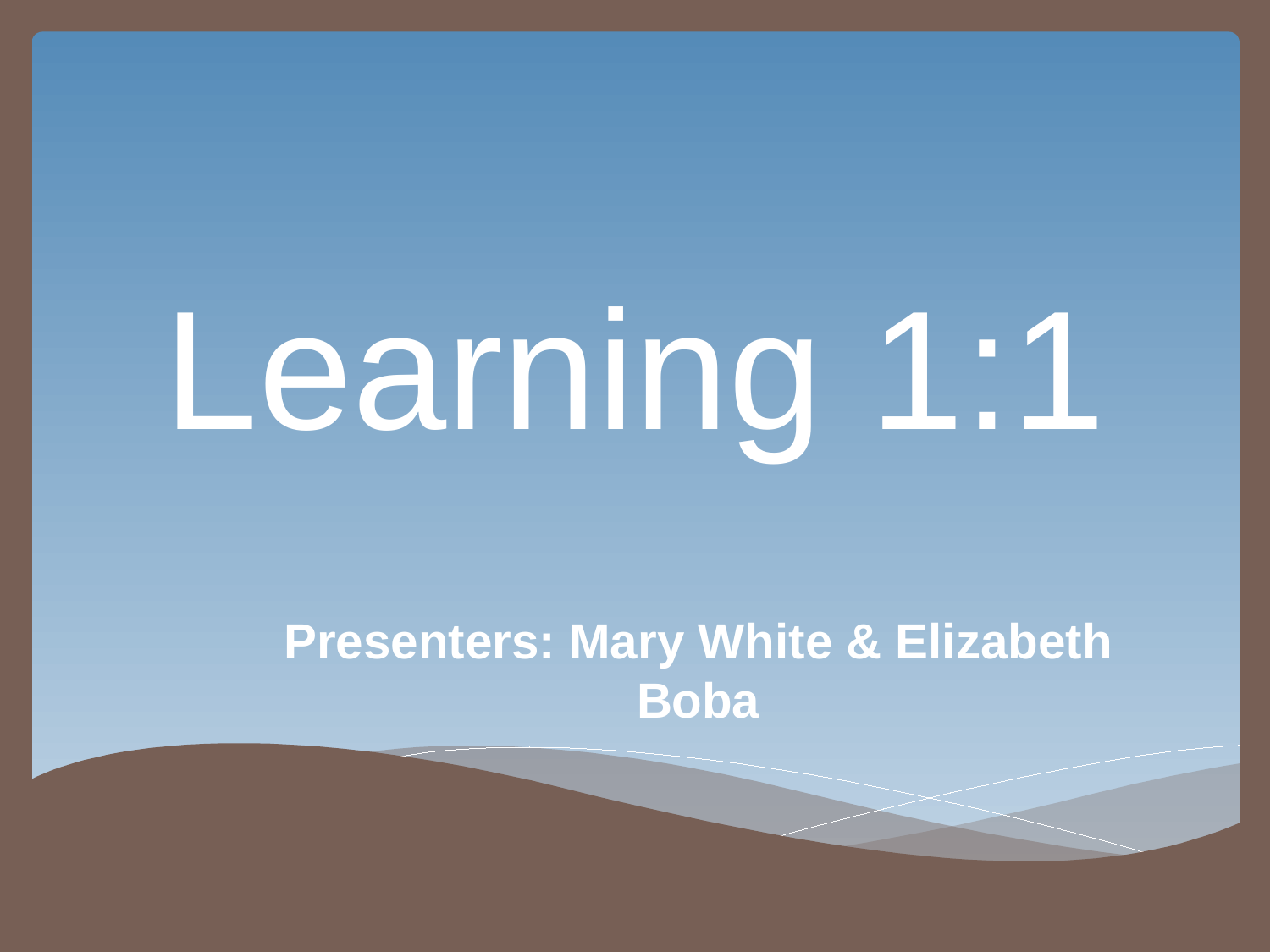

# Learning 1:1
Presenters: Mary White & Elizabeth Boba